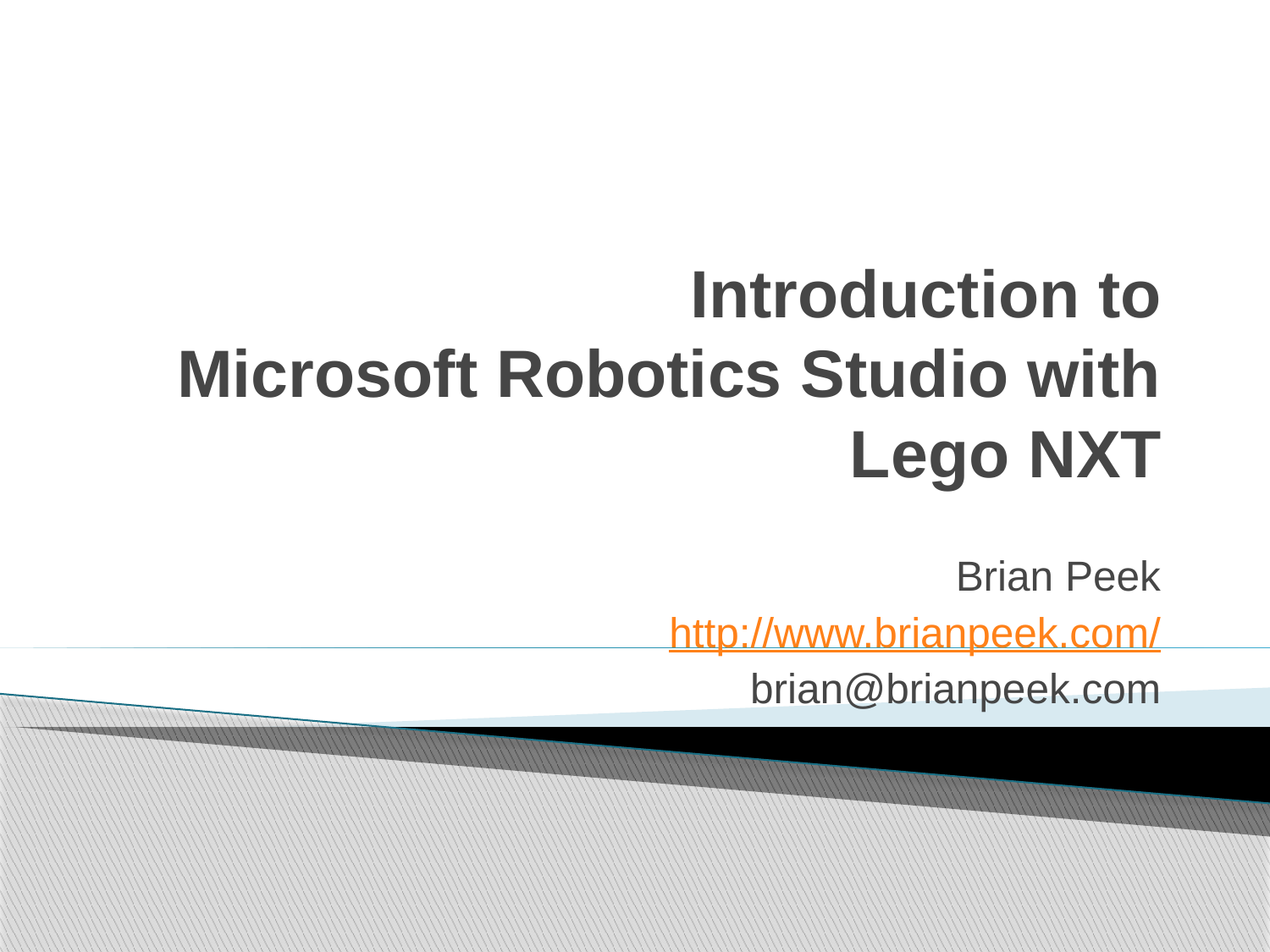

# Introduction to Microsoft Robotics Studio with Lego NXT

Brian Peek
http://www.brianpeek.com/
brian@brianpeek.com